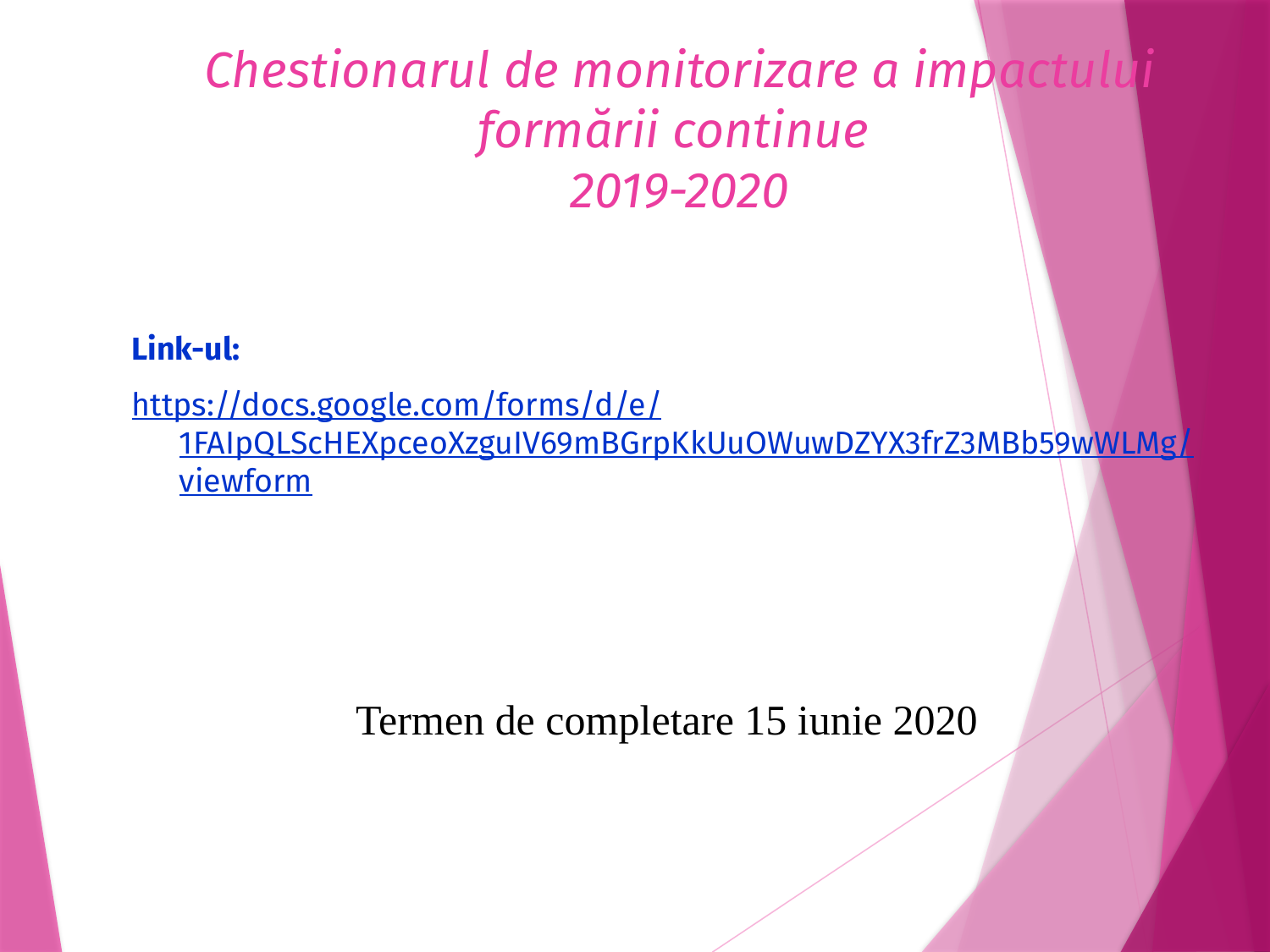

# Chestionarul de monitorizare a impactului formării continue 2019-2020

Link-ul:
https://docs.google.com/forms/d/e/1FAIpQLScHEXpceoXzguIV69mBGrpKkUuOWuwDZYX3frZ3MBb59wWLMg/viewform
Termen de completare 15 iunie 2020